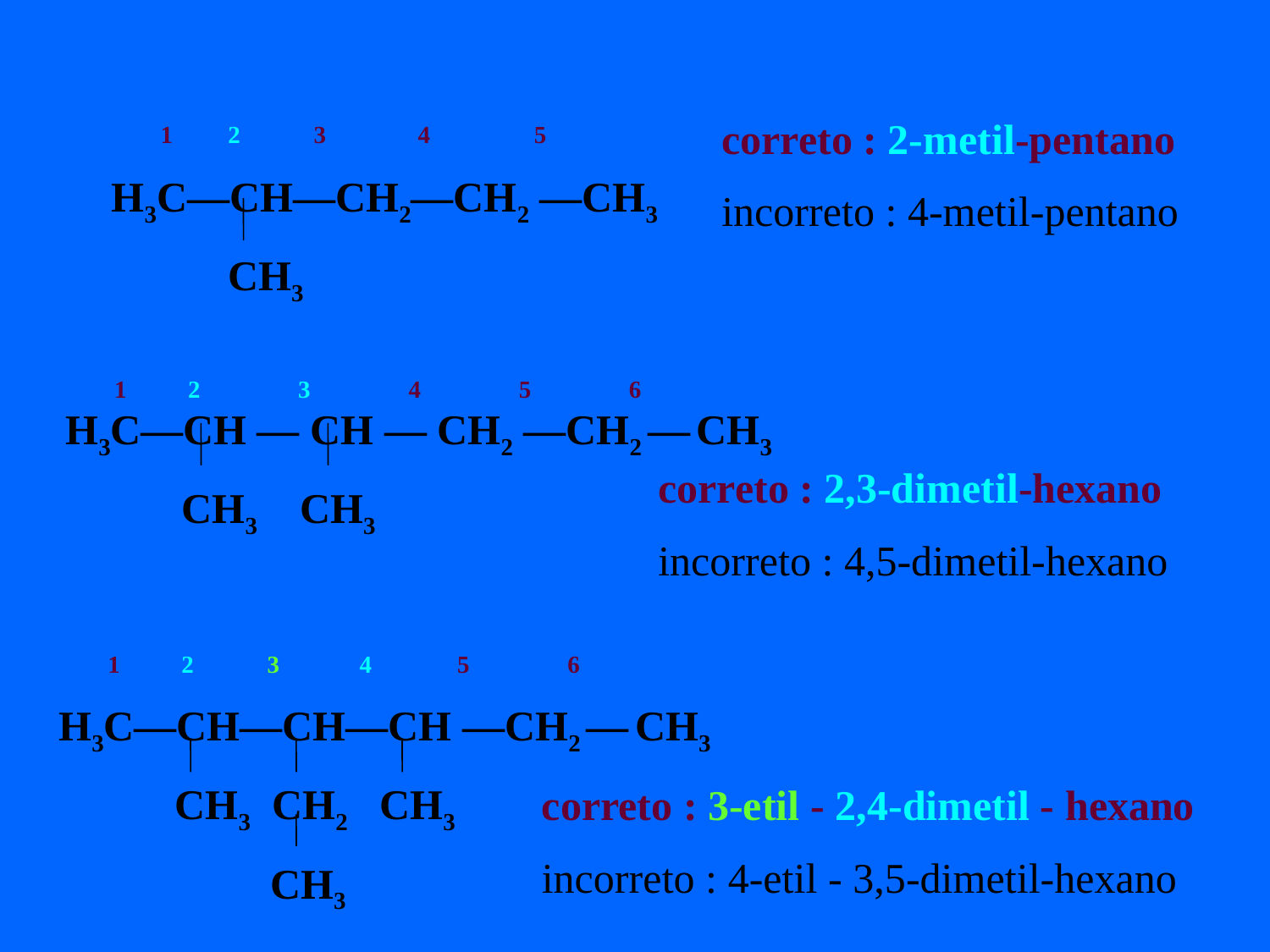

1         2            3               4                 5
H3C—CH—CH2—CH2 —CH3
           CH3

 correto : 2-metil-pentano
 incorreto : 4-metil-pentano
        1          2                3                4                5                6
H3C—CH — CH — CH2 —CH2 — CH3
           CH3    CH3

 correto : 2,3-dimetil-hexano
 incorreto : 4,5-dimetil-hexano
        1          2            3             4              5                6
H3C—CH—CH—CH —CH2 — CH3
           CH3  CH2   CH3
                    CH3

 correto : 3-etil - 2,4-dimetil - hexano
 incorreto : 4-etil - 3,5-dimetil-hexano